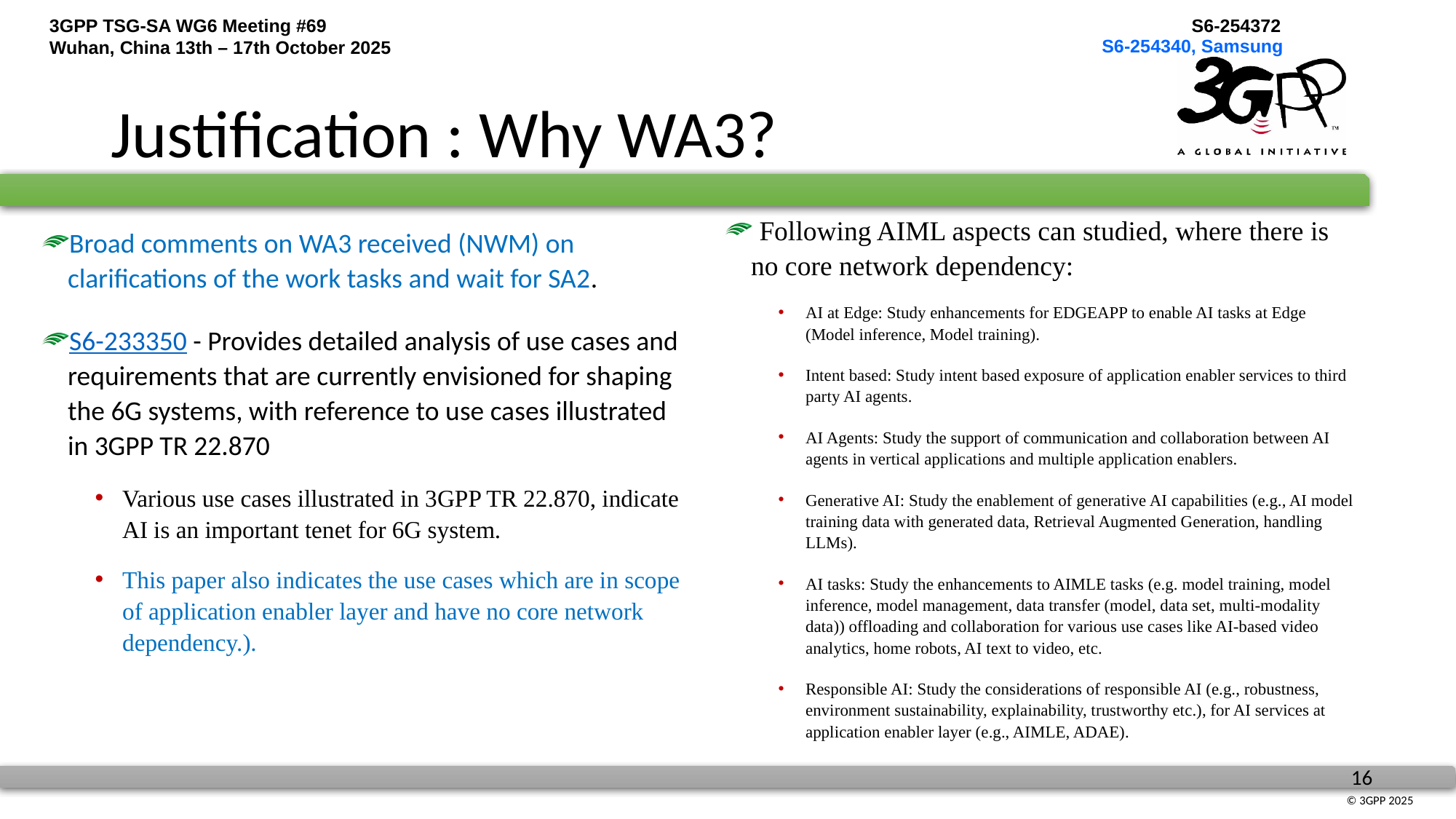

S6-254340, Samsung
# Justification : Why WA3?
 Following AIML aspects can studied, where there is no core network dependency:
AI at Edge: Study enhancements for EDGEAPP to enable AI tasks at Edge (Model inference, Model training).
Intent based: Study intent based exposure of application enabler services to third party AI agents.
AI Agents: Study the support of communication and collaboration between AI agents in vertical applications and multiple application enablers.
Generative AI: Study the enablement of generative AI capabilities (e.g., AI model training data with generated data, Retrieval Augmented Generation, handling LLMs).
AI tasks: Study the enhancements to AIMLE tasks (e.g. model training, model inference, model management, data transfer (model, data set, multi-modality data)) offloading and collaboration for various use cases like AI-based video analytics, home robots, AI text to video, etc.
Responsible AI: Study the considerations of responsible AI (e.g., robustness, environment sustainability, explainability, trustworthy etc.), for AI services at application enabler layer (e.g., AIMLE, ADAE).
Broad comments on WA3 received (NWM) on clarifications of the work tasks and wait for SA2.
S6-233350 - Provides detailed analysis of use cases and requirements that are currently envisioned for shaping the 6G systems, with reference to use cases illustrated in 3GPP TR 22.870
Various use cases illustrated in 3GPP TR 22.870, indicate AI is an important tenet for 6G system.
This paper also indicates the use cases which are in scope of application enabler layer and have no core network dependency.).